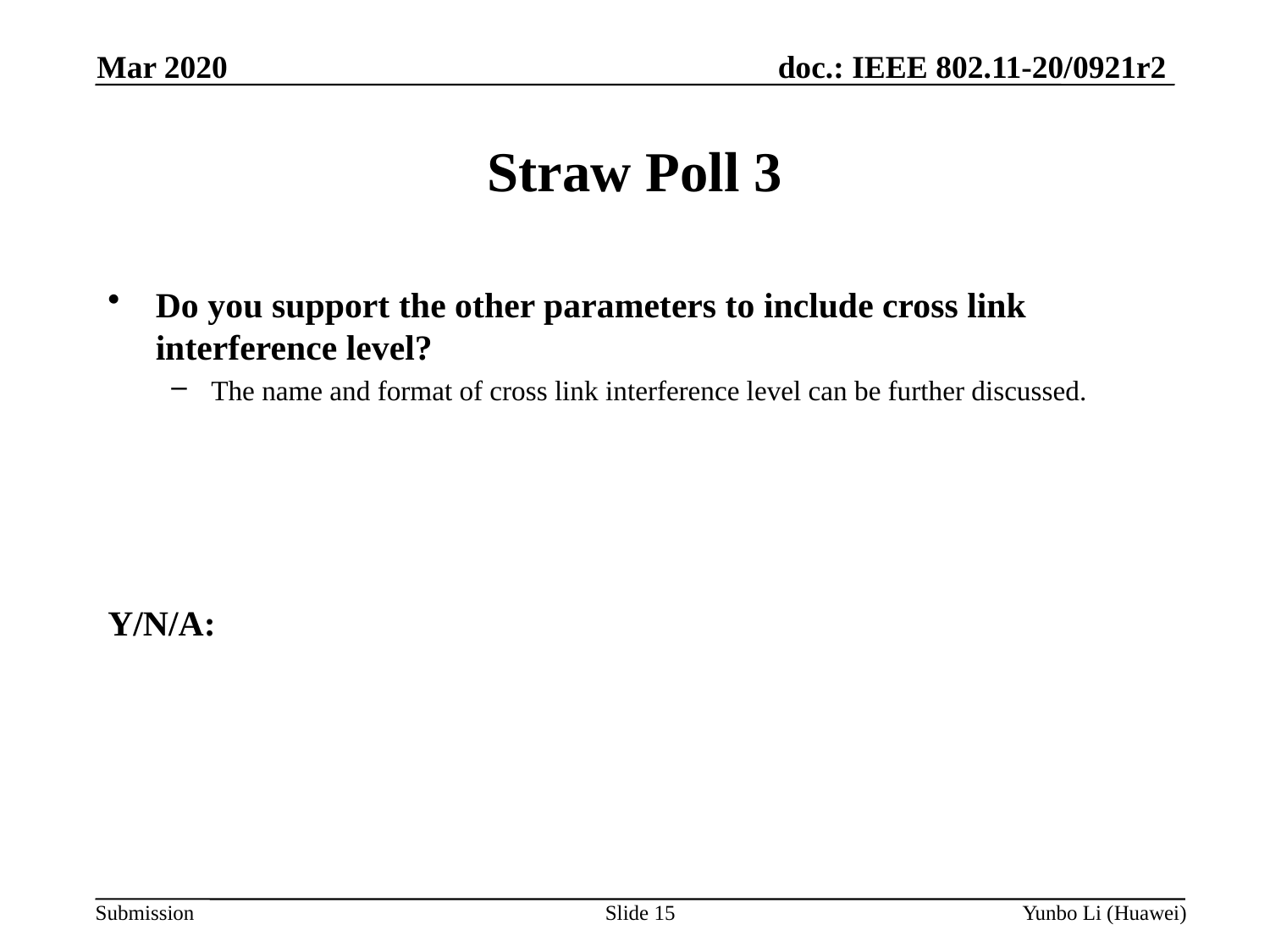

Mar 2020
Straw Poll 3
Do you support the other parameters to include cross link interference level?
The name and format of cross link interference level can be further discussed.

Y/N/A:

Slide 15
Yunbo Li (Huawei)